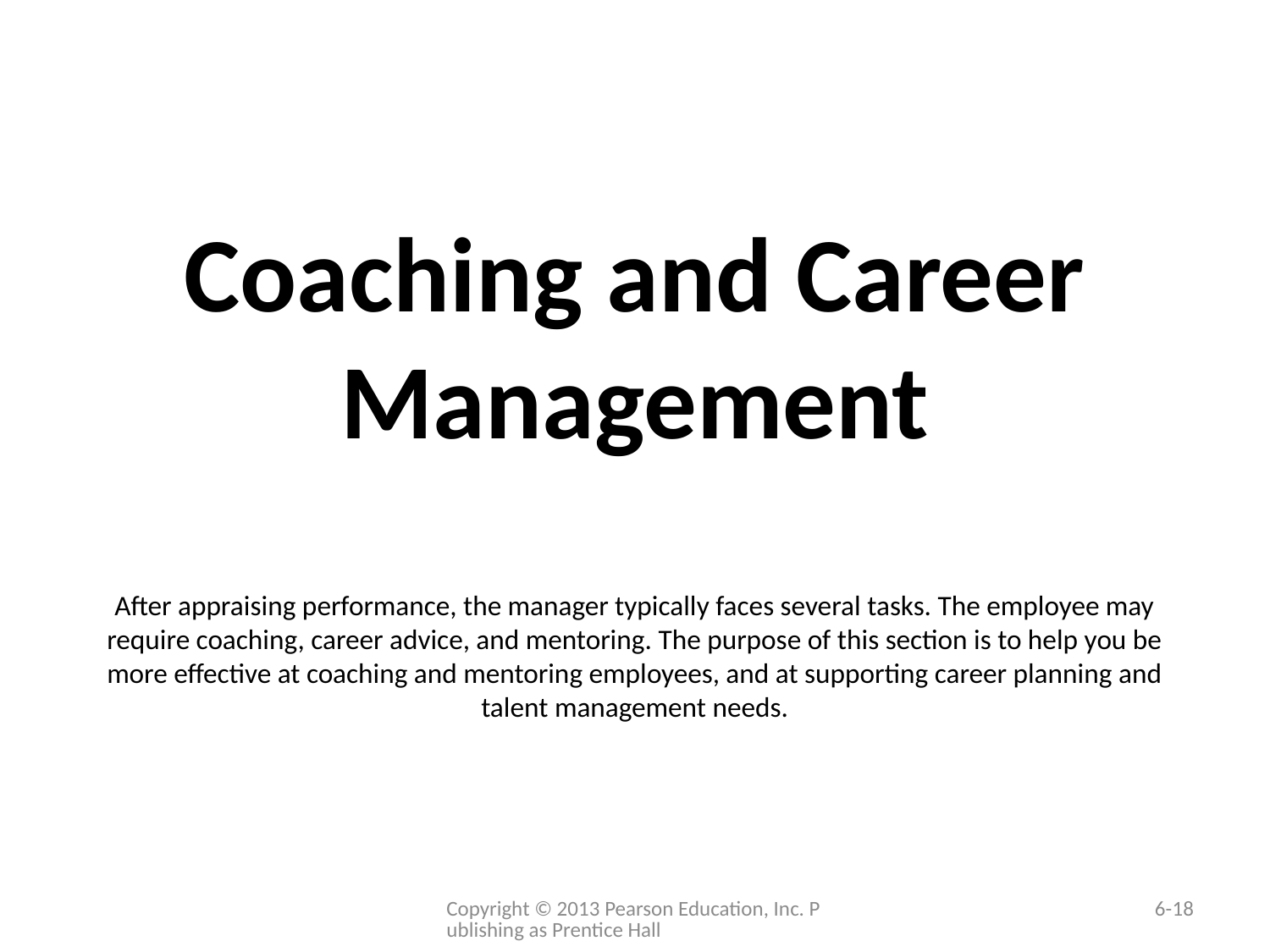

# Coaching and Career Management After appraising performance, the manager typically faces several tasks. The employee may require coaching, career advice, and mentoring. The purpose of this section is to help you be more effective at coaching and mentoring employees, and at supporting career planning and talent management needs.
Copyright © 2013 Pearson Education, Inc. Publishing as Prentice Hall
6-18